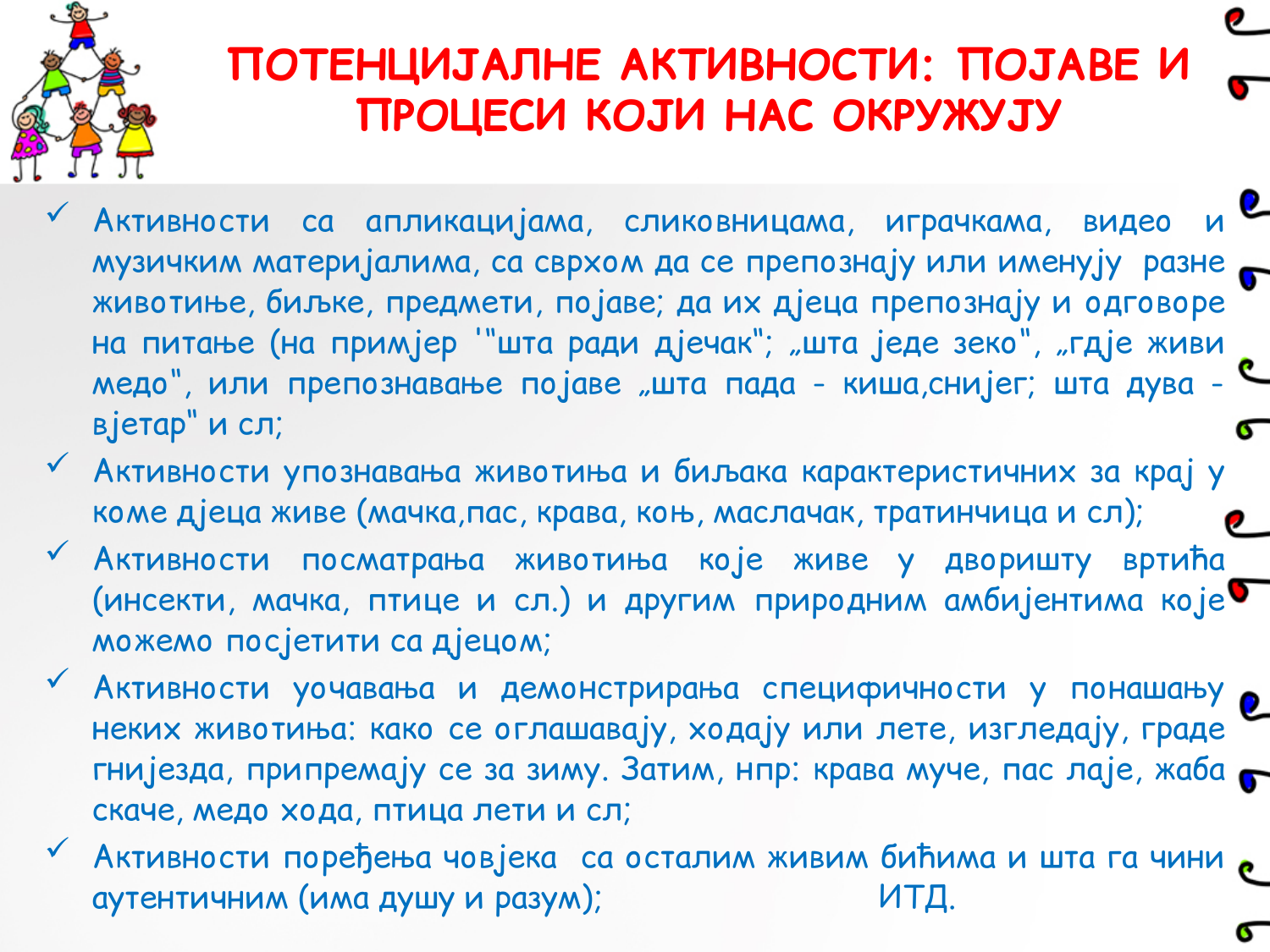

# ПОТЕНЦИЈАЛНЕ AКТИВНОСТИ: ПОЈАВЕ И ПРОЦЕСИ КОЈИ НАС ОКРУЖУЈУ
Активности са апликацијама, сликовницама, играчкама, видео и музичким материјалима, са сврхом да се препознају или именују  разне животиње, биљке, предмети, појаве; да их дјеца препознају и одговоре на питање (на примјер '“шта ради дјечак“; „шта једе зеко“, „гдје живи медо“, или препознавање појаве „шта пада - киша,снијег; шта дува - вјетар“ и сл;
Активности упознавања животиња и биљака карактеристичних за крај у коме дјеца живе (мачка,пас, крава, коњ, маслачак, тратинчица и сл);
Активности посматрања животиња које живе у дворишту вртића (инсекти, мачка, птице и сл.) и другим природним амбијентима које можемо посјетити са дјецом;
Активности уочавања и демонстрирања специфичности у понашању неких животиња: како се оглашавају, ходају или лете, изгледају, граде гнијезда, припремају се за зиму. Затим, нпр: крава муче, пас лаје, жаба скаче, медо хода, птица лети и сл;
Активности поређења човјека  са осталим живим бићима и шта га чини аутентичним (има душу и разум);                             ИТД.